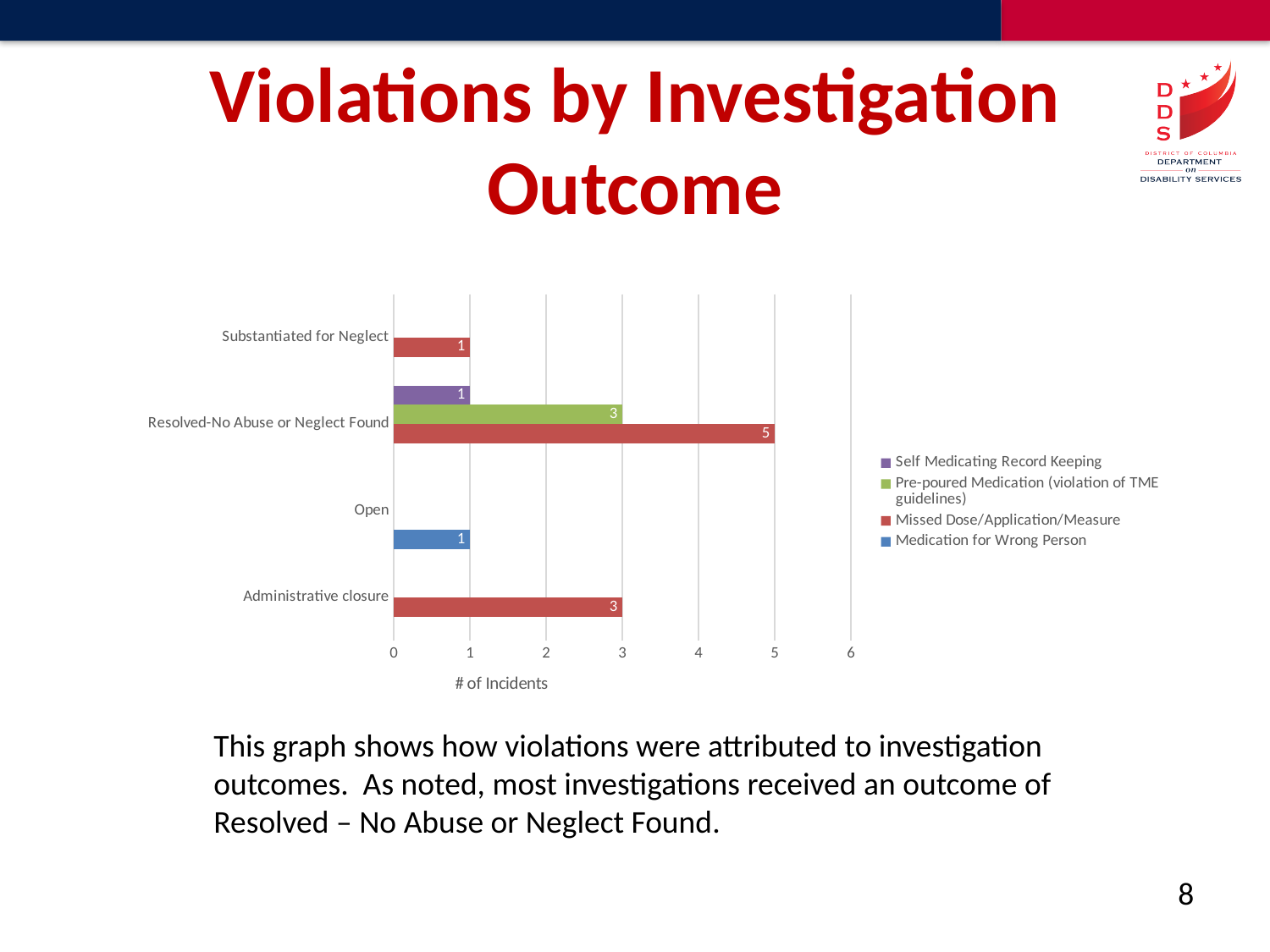

# Violations by Investigation Outcome

### Chart

| Category | Medication for Wrong Person | Missed Dose/Application/Measure | Pre-poured Medication (violation of TME guidelines) | Self Medicating Record Keeping |
|---|---|---|---|---|
| Administrative closure | None | 3.0 | None | None |
| Open | 1.0 | None | None | None |
| Resolved-No Abuse or Neglect Found | None | 5.0 | 3.0 | 1.0 |
| Substantiated for Neglect | None | 1.0 | None | None |
This graph shows how violations were attributed to investigation outcomes.  As noted, most investigations received an outcome of Resolved – No Abuse or Neglect Found.
8